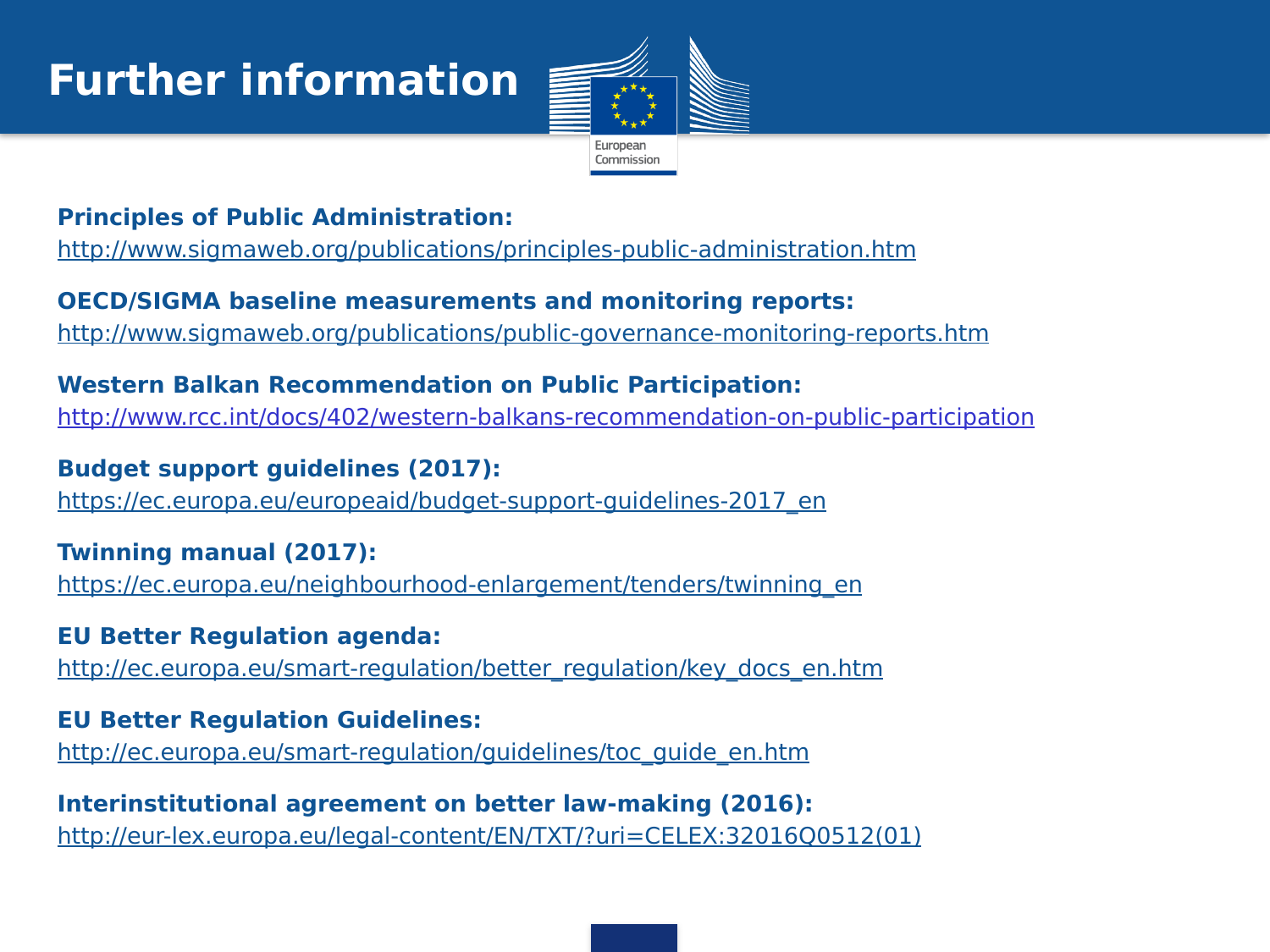

Further information
Principles of Public Administration:
http://www.sigmaweb.org/publications/principles-public-administration.htm

OECD/SIGMA baseline measurements and monitoring reports:
http://www.sigmaweb.org/publications/public-governance-monitoring-reports.htm

Western Balkan Recommendation on Public Participation:
http://www.rcc.int/docs/402/western-balkans-recommendation-on-public-participation

Budget support guidelines (2017):
https://ec.europa.eu/europeaid/budget-support-guidelines-2017_en

Twinning manual (2017):
https://ec.europa.eu/neighbourhood-enlargement/tenders/twinning_en

EU Better Regulation agenda:
http://ec.europa.eu/smart-regulation/better_regulation/key_docs_en.htm

EU Better Regulation Guidelines:
http://ec.europa.eu/smart-regulation/guidelines/toc_guide_en.htm

Interinstitutional agreement on better law-making (2016):
http://eur-lex.europa.eu/legal-content/EN/TXT/?uri=CELEX:32016Q0512(01)